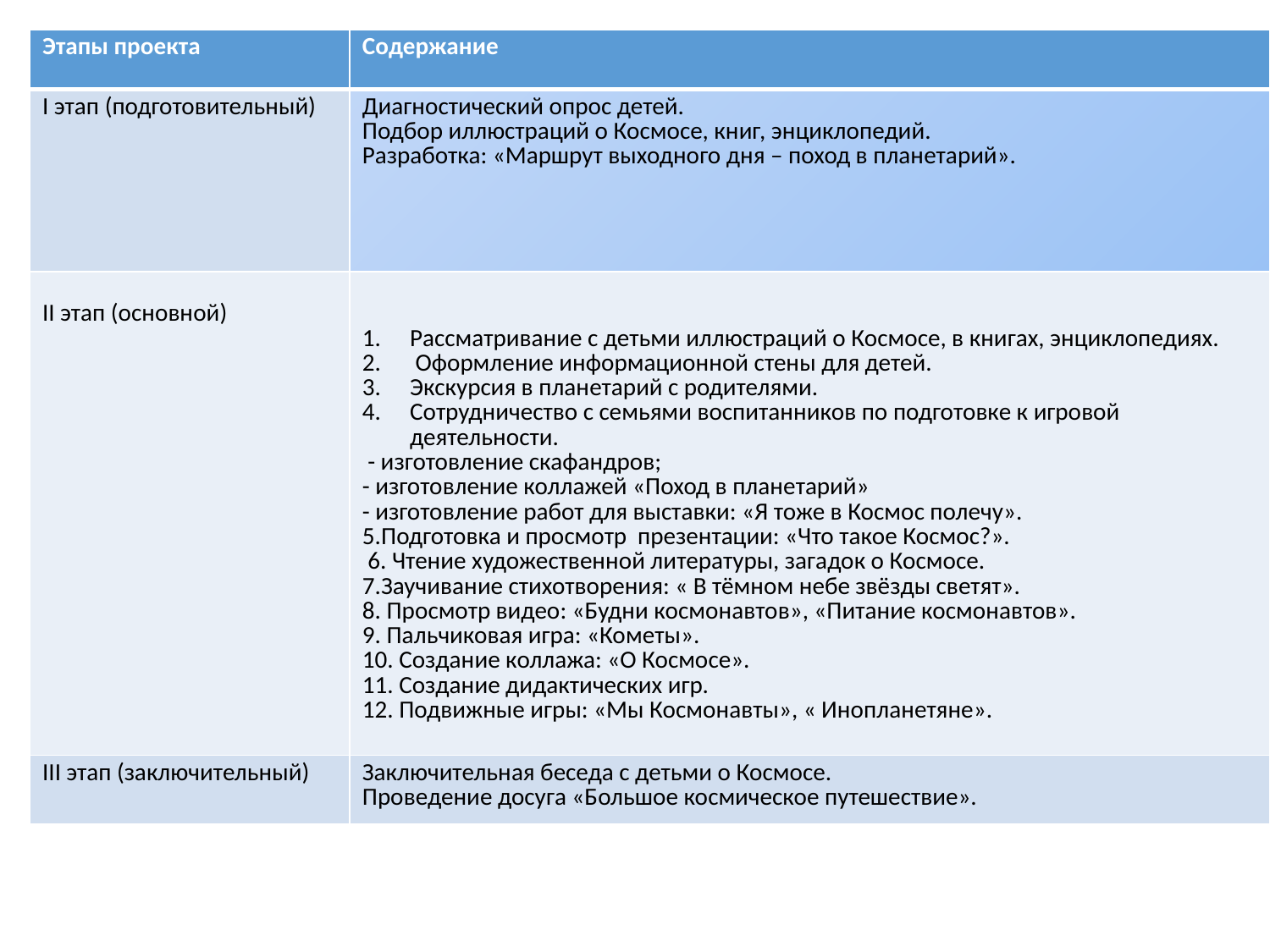

| Этапы проекта | Содержание |
| --- | --- |
| I этап (подготовительный) | Диагностический опрос детей. Подбор иллюстраций о Космосе, книг, энциклопедий. Разработка: «Маршрут выходного дня – поход в планетарий». |
| II этап (основной) | Рассматривание с детьми иллюстраций о Космосе, в книгах, энциклопедиях. Оформление информационной стены для детей. Экскурсия в планетарий с родителями. Сотрудничество с семьями воспитанников по подготовке к игровой деятельности. - изготовление скафандров; - изготовление коллажей «Поход в планетарий» - изготовление работ для выставки: «Я тоже в Космос полечу». 5.Подготовка и просмотр презентации: «Что такое Космос?». 6. Чтение художественной литературы, загадок о Космосе. 7.Заучивание стихотворения: « В тёмном небе звёзды светят». 8. Просмотр видео: «Будни космонавтов», «Питание космонавтов». 9. Пальчиковая игра: «Кометы». 10. Создание коллажа: «О Космосе». 11. Создание дидактических игр. 12. Подвижные игры: «Мы Космонавты», « Инопланетяне». |
| III этап (заключительный) | Заключительная беседа с детьми о Космосе. Проведение досуга «Большое космическое путешествие». |
#